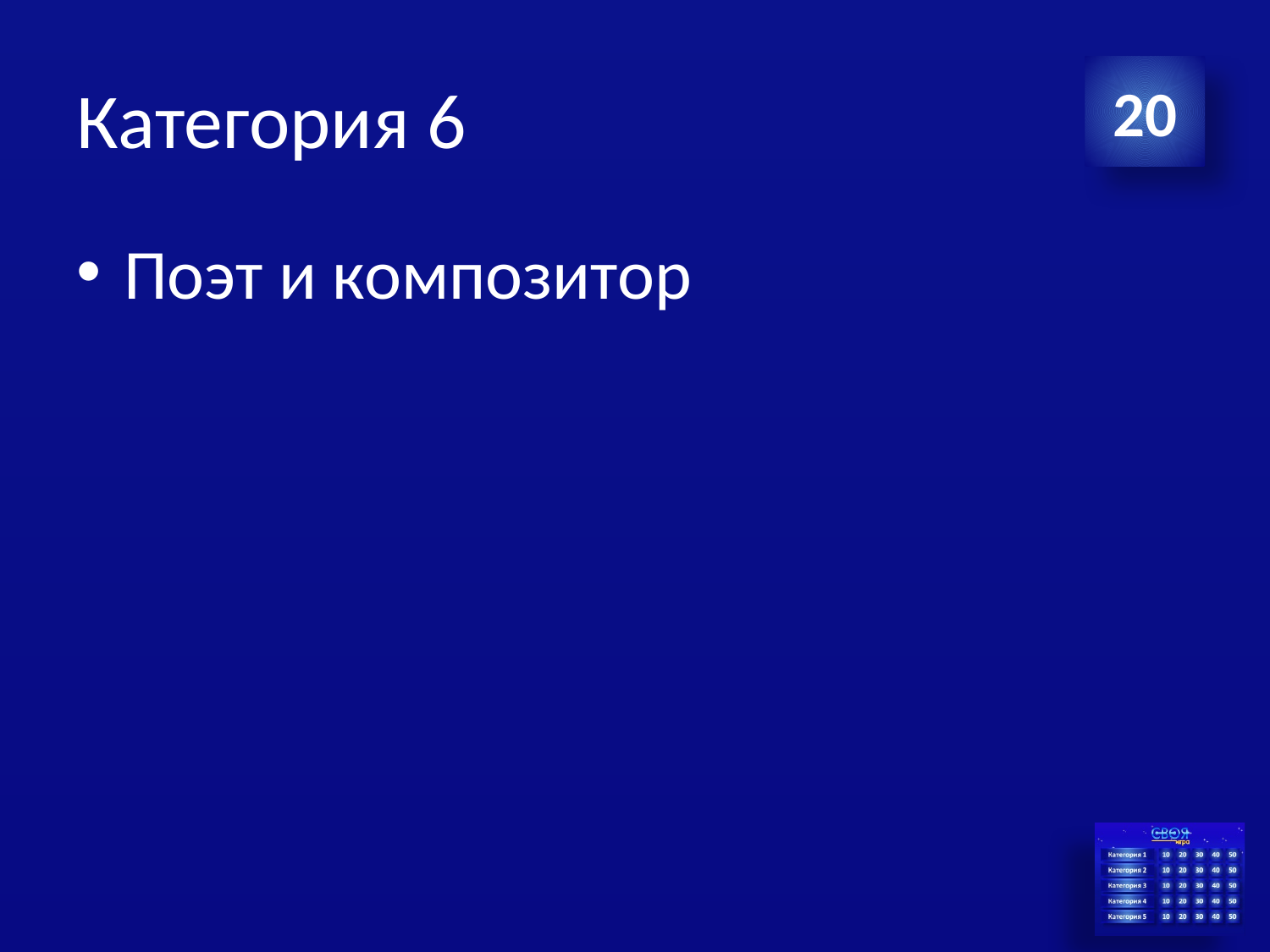

# Категория 6
20
Поэт и композитор